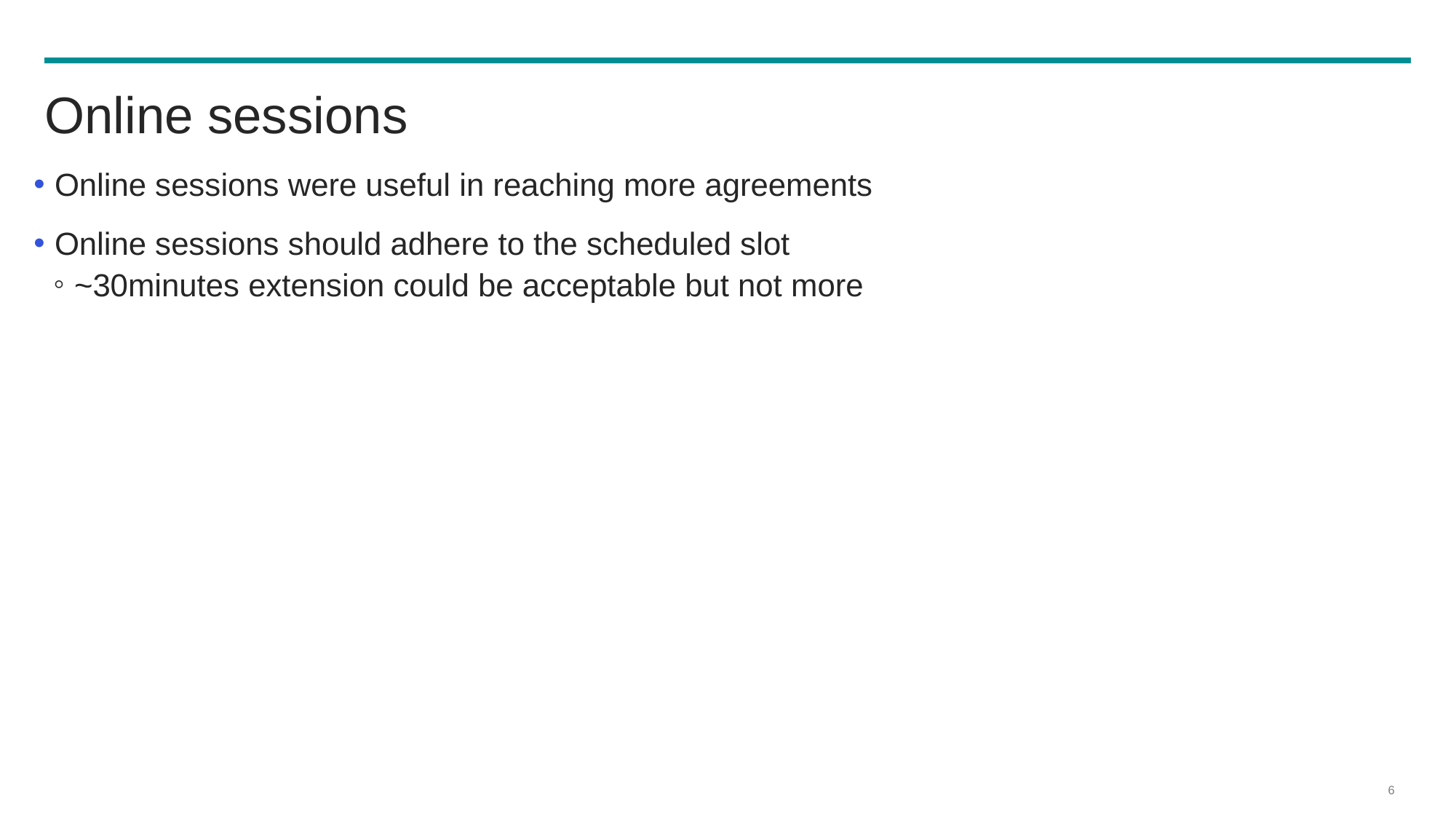

# Online sessions
Online sessions were useful in reaching more agreements
Online sessions should adhere to the scheduled slot
~30minutes extension could be acceptable but not more